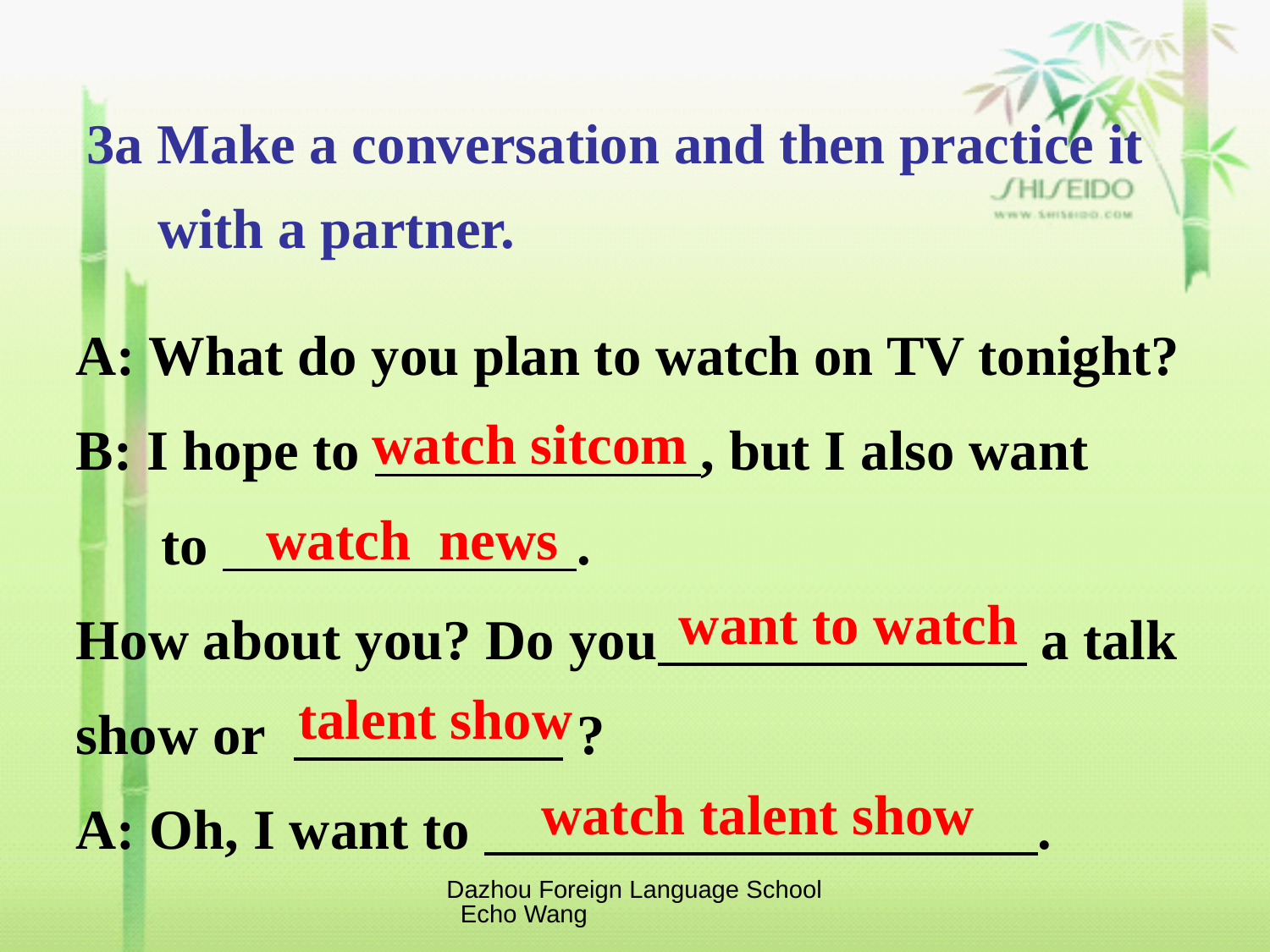

3a Make a conversation and then practice it
     with a partner.
A: What do you plan to watch on TV tonight?
B: I hope to                        , but I also want
      to                          .
How about you? Do you                           a talk show or                      ?
A: Oh, I want to                                        .
watch sitcom
watch  news
want to watch
talent show
watch talent show
Dazhou Foreign Language School  Echo Wang